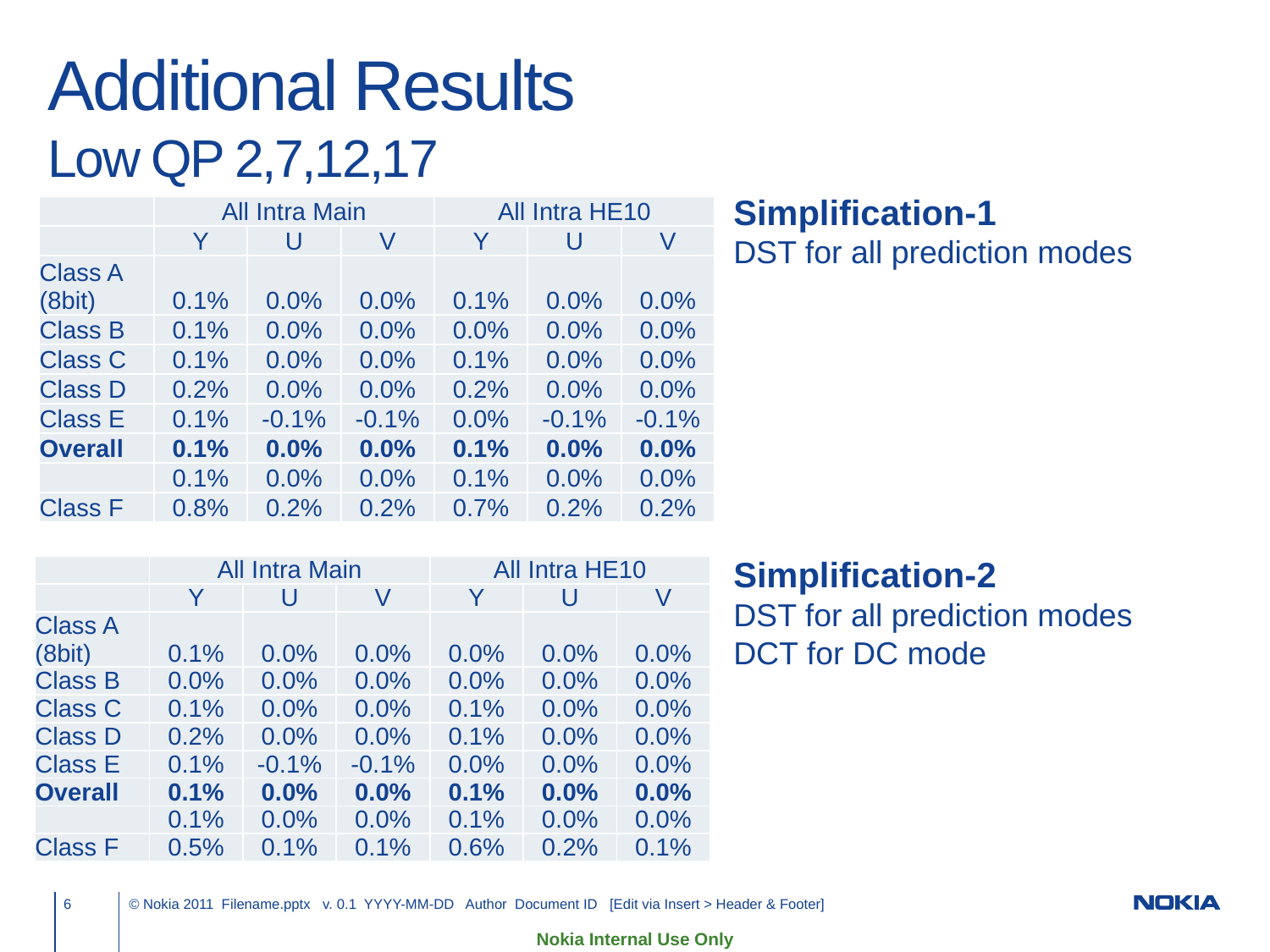

# Additional Results Low QP 2,7,12,17
Simplification-1
DST for all prediction modes
|  | All Intra Main |  |  | All Intra HE10 |  |  |
| --- | --- | --- | --- | --- | --- | --- |
|  | Y | U | V | Y | U | V |
| Class A (8bit) | 0.1% | 0.0% | 0.0% | 0.1% | 0.0% | 0.0% |
| Class B | 0.1% | 0.0% | 0.0% | 0.0% | 0.0% | 0.0% |
| Class C | 0.1% | 0.0% | 0.0% | 0.1% | 0.0% | 0.0% |
| Class D | 0.2% | 0.0% | 0.0% | 0.2% | 0.0% | 0.0% |
| Class E | 0.1% | -0.1% | -0.1% | 0.0% | -0.1% | -0.1% |
| Overall | 0.1% | 0.0% | 0.0% | 0.1% | 0.0% | 0.0% |
|  | 0.1% | 0.0% | 0.0% | 0.1% | 0.0% | 0.0% |
| Class F | 0.8% | 0.2% | 0.2% | 0.7% | 0.2% | 0.2% |
Simplification-2
DST for all prediction modes
DCT for DC mode
|  | All Intra Main |  |  | All Intra HE10 |  |  |
| --- | --- | --- | --- | --- | --- | --- |
|  | Y | U | V | Y | U | V |
| Class A (8bit) | 0.1% | 0.0% | 0.0% | 0.0% | 0.0% | 0.0% |
| Class B | 0.0% | 0.0% | 0.0% | 0.0% | 0.0% | 0.0% |
| Class C | 0.1% | 0.0% | 0.0% | 0.1% | 0.0% | 0.0% |
| Class D | 0.2% | 0.0% | 0.0% | 0.1% | 0.0% | 0.0% |
| Class E | 0.1% | -0.1% | -0.1% | 0.0% | 0.0% | 0.0% |
| Overall | 0.1% | 0.0% | 0.0% | 0.1% | 0.0% | 0.0% |
|  | 0.1% | 0.0% | 0.0% | 0.1% | 0.0% | 0.0% |
| Class F | 0.5% | 0.1% | 0.1% | 0.6% | 0.2% | 0.1% |
6
© Nokia 2011  Filename.pptx   v. 0.1  YYYY-MM-DD   Author  Document ID   [Edit via Insert > Header & Footer]